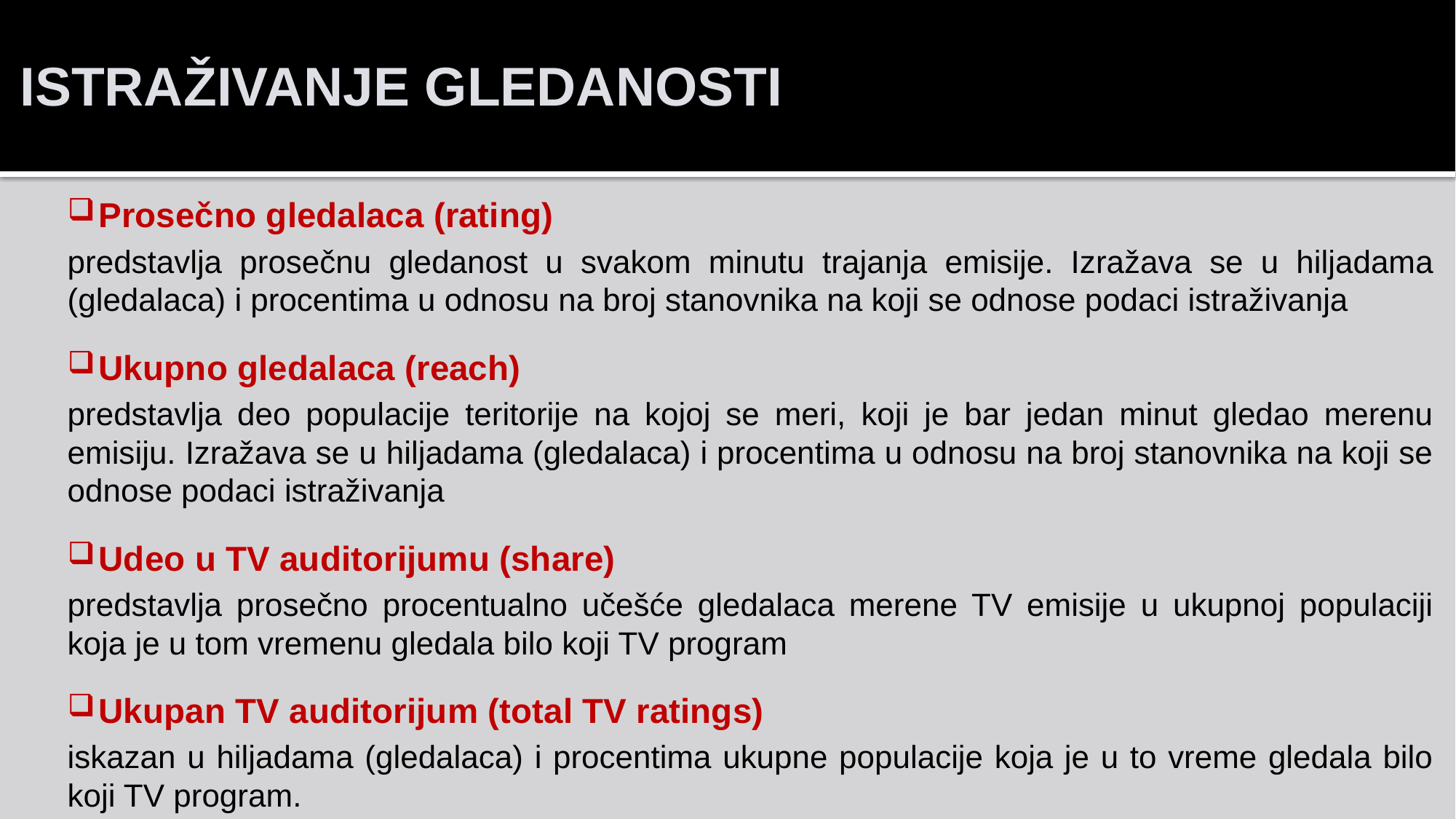

# ISTRAŽIVANJE GLEDANOSTI
Prosečno gledalaca (rating)
predstavlja prosečnu gledanost u svakom minutu trajanja emisije. Izražava se u hiljadama (gledalaca) i procentima u odnosu na broj stanovnika na koji se odnose podaci istraživanja

Ukupno gledalaca (reach)
predstavlja deo populacije teritorije na kojoj se meri, koji je bar jedan minut gledao merenu emisiju. Izražava se u hiljadama (gledalaca) i procentima u odnosu na broj stanovnika na koji se odnose podaci istraživanja

Udeo u TV auditorijumu (share)
predstavlja prosečno procentualno učešće gledalaca merene TV emisije u ukupnoj populaciji koja je u tom vremenu gledala bilo koji TV program

Ukupan TV auditorijum (total TV ratings)
iskazan u hiljadama (gledalaca) i procentima ukupne populacije koja je u to vreme gledala bilo koji TV program.